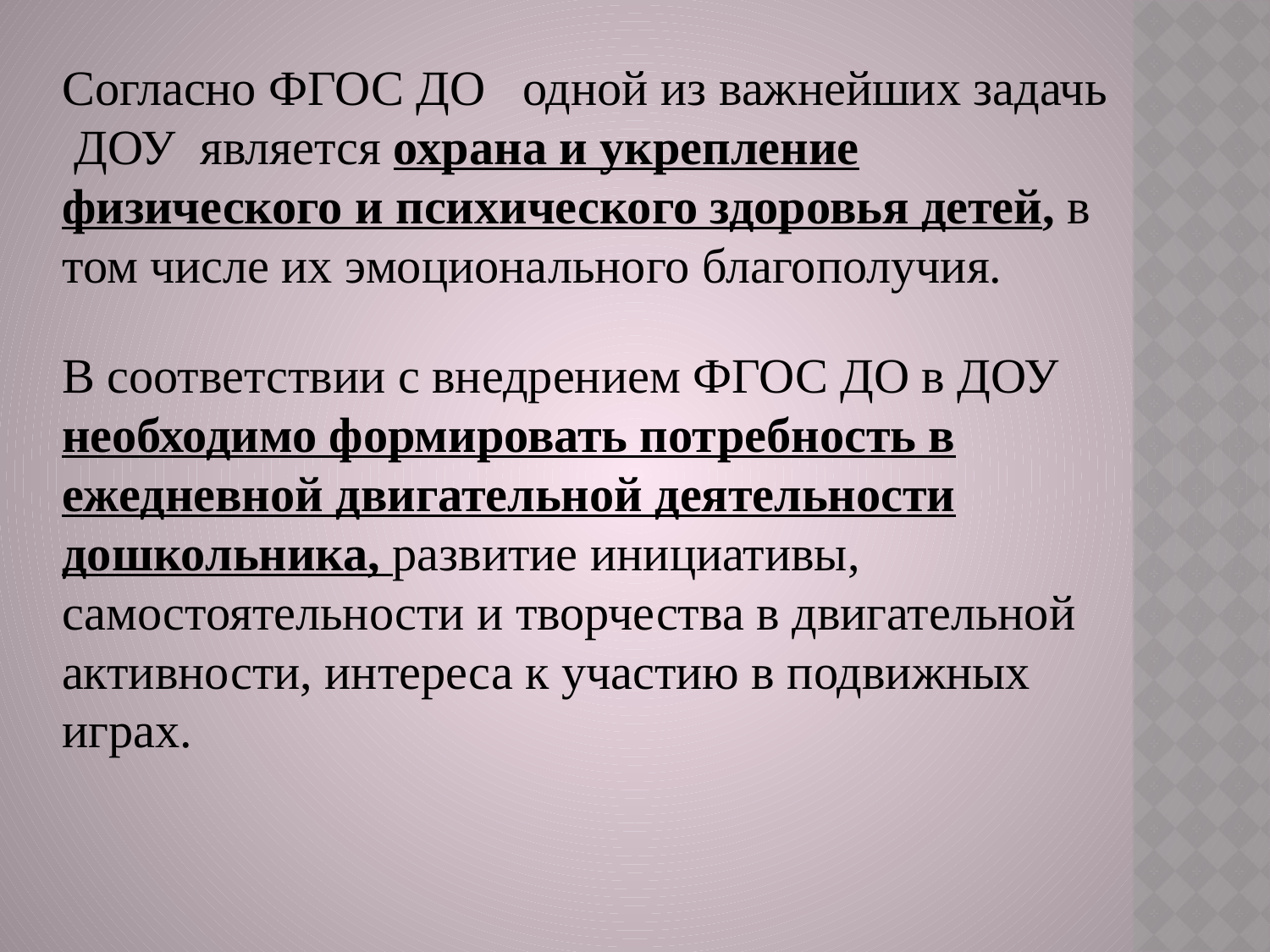

Согласно ФГОС ДО   одной из важнейших задачь  ДОУ  является охрана и укрепление физического и психического здоровья детей, в том числе их эмоционального благополучия.
В соответствии с внедрением ФГОС ДО в ДОУ необходимо формировать потребность в ежедневной двигательной деятельности дошкольника, развитие инициативы, самостоятельности и творчества в двигательной активности, интереса к участию в подвижных играх.